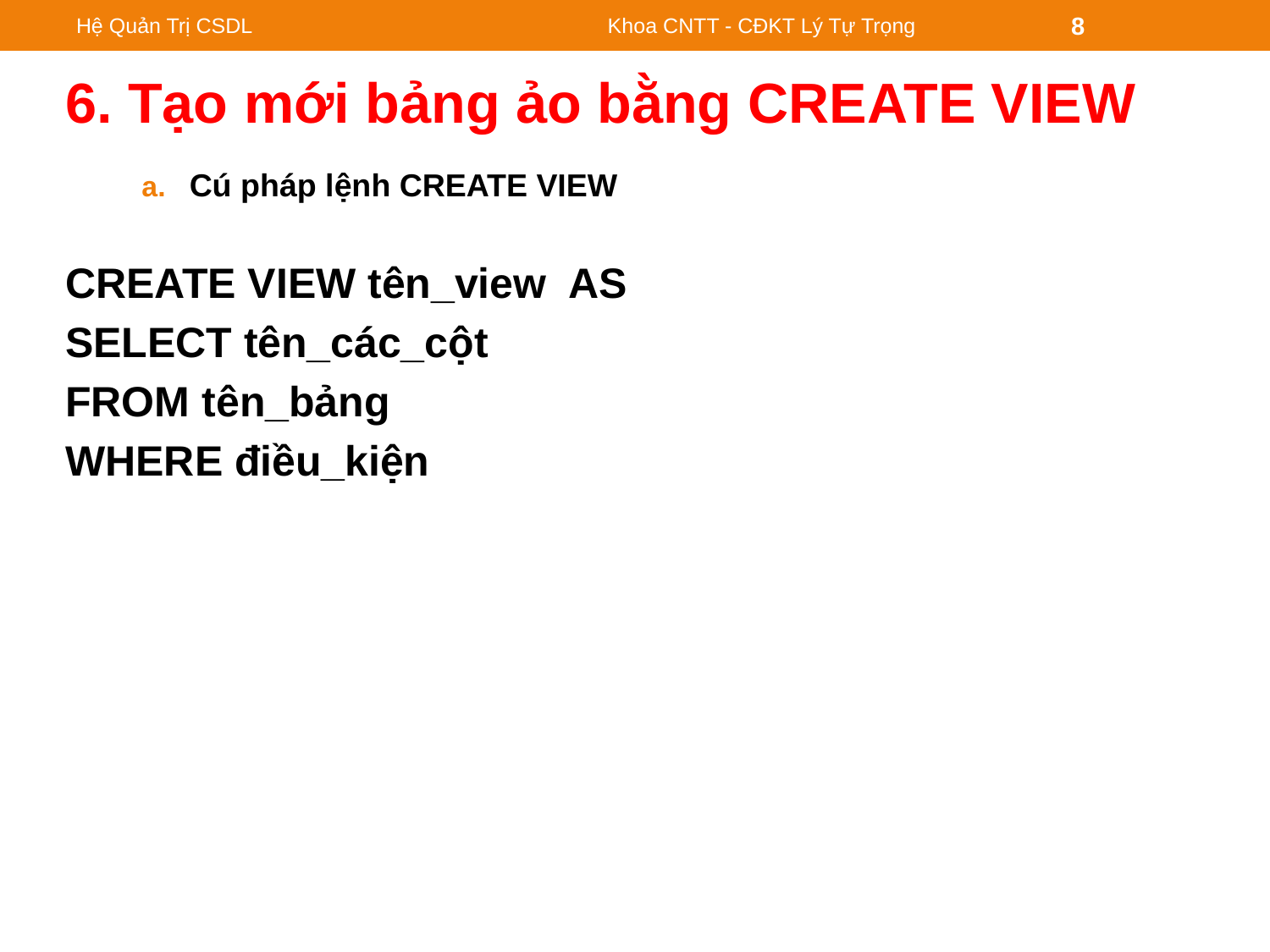

Hệ Quản Trị CSDL
Khoa CNTT - CĐKT Lý Tự Trọng
8
# 6. Tạo mới bảng ảo bằng CREATE VIEW
Cú pháp lệnh CREATE VIEW

CREATE VIEW tên_view  AS
SELECT tên_các_cột
FROM tên_bảng
WHERE điều_kiện